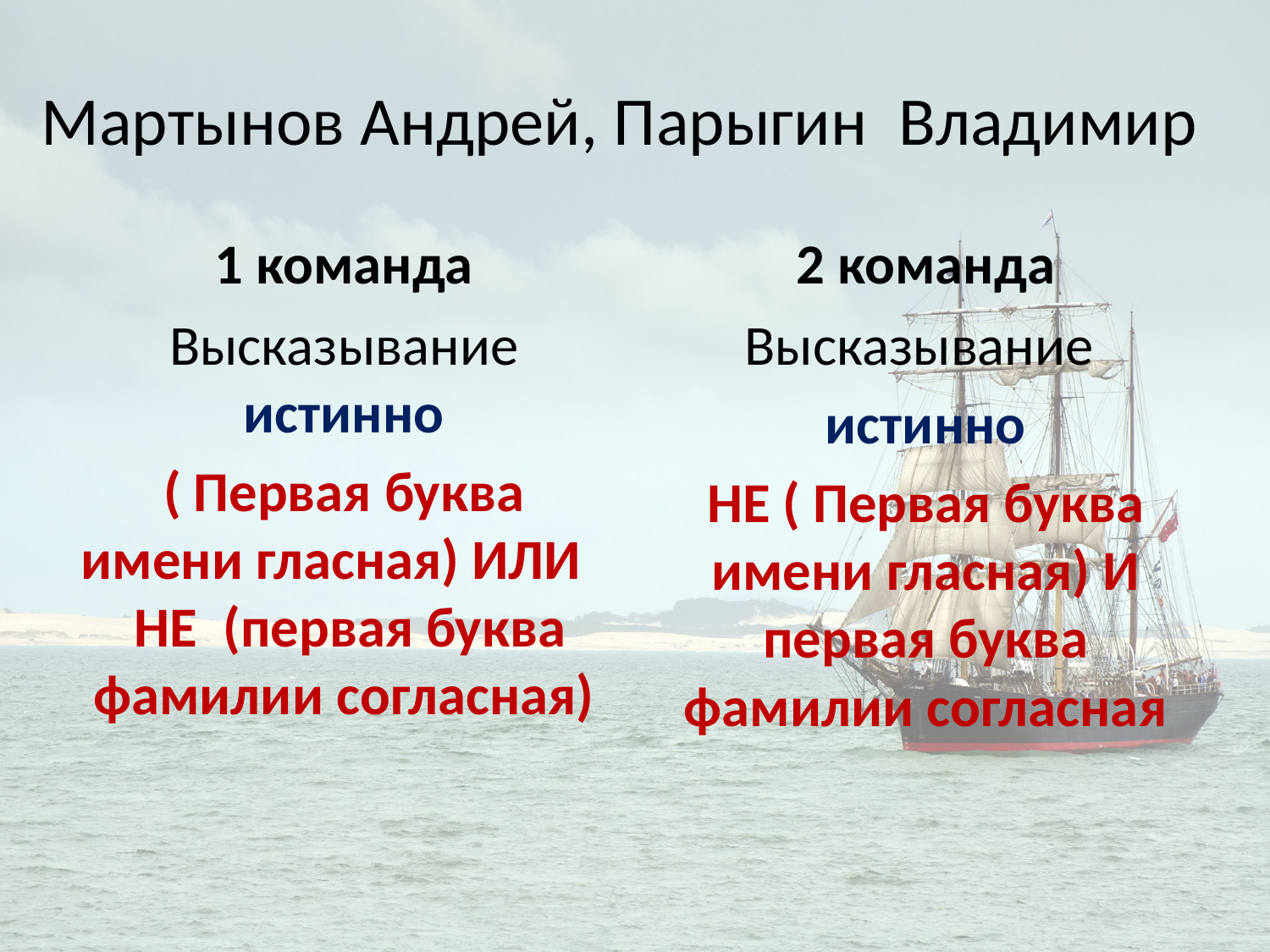

# Мартынов Андрей, Парыгин  Владимир
1 команда
2 команда
Высказывание истинно
( Первая буква имени гласная) ИЛИ    НЕ  (первая буква фамилии согласная)
Высказывание
истинно
НЕ ( Первая буква имени гласная) И первая буква фамилии согласная